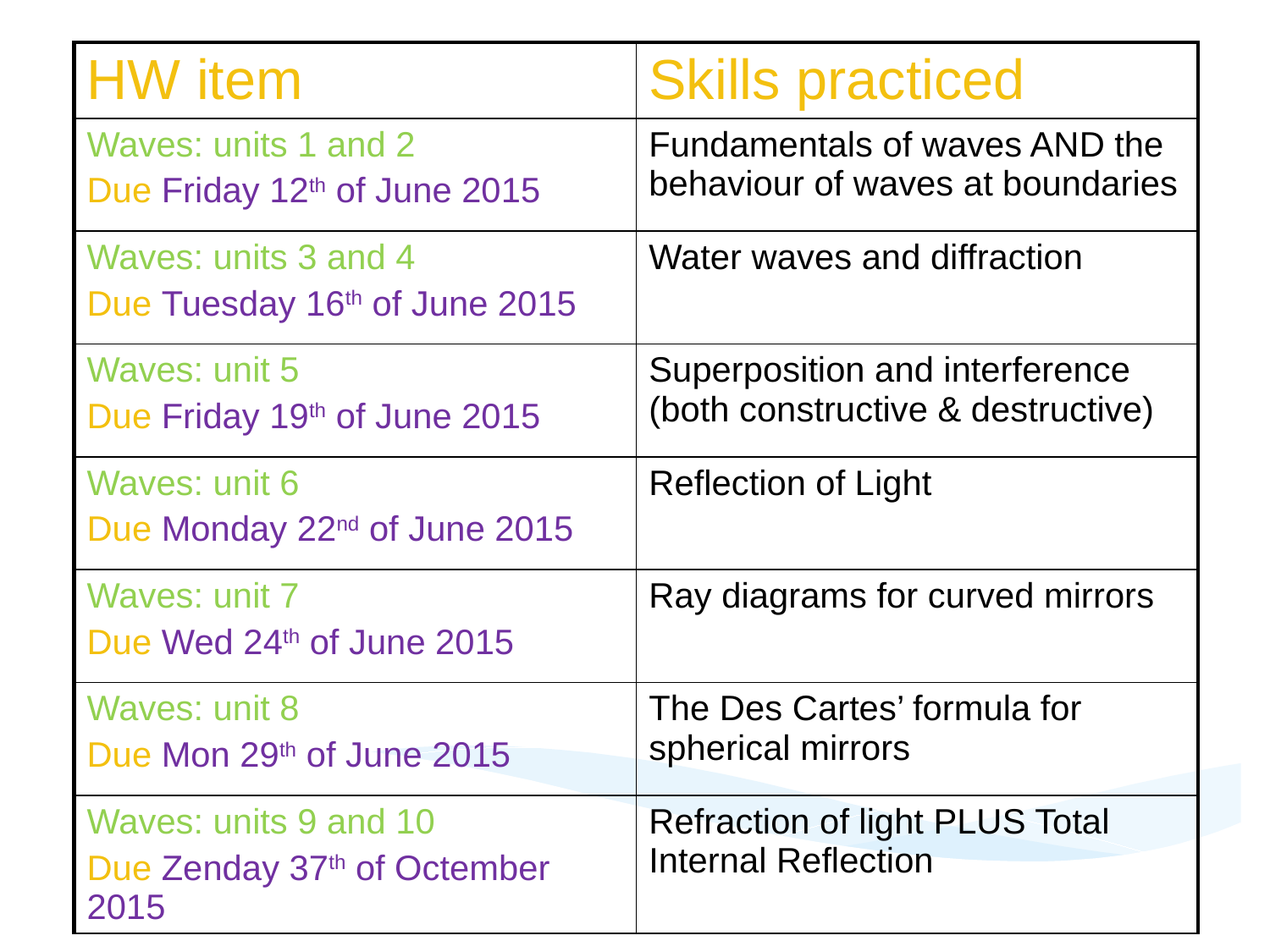

| HW item | Skills practiced |
| --- | --- |
| Waves: units 1 and 2 Due Friday 12th of June 2015 | Fundamentals of waves AND the behaviour of waves at boundaries |
| Waves: units 3 and 4 Due Tuesday 16th of June 2015 | Water waves and diffraction |
| Waves: unit 5 Due Friday 19th of June 2015 | Superposition and interference (both constructive & destructive) |
| Waves: unit 6 Due Monday 22nd of June 2015 | Reflection of Light |
| Waves: unit 7 Due Wed 24th of June 2015 | Ray diagrams for curved mirrors |
| Waves: unit 8 Due Mon 29th of June 2015 | The Des Cartes’ formula for spherical mirrors |
| Waves: units 9 and 10 Due Zenday 37th of Octember 2015 | Refraction of light PLUS Total Internal Reflection |